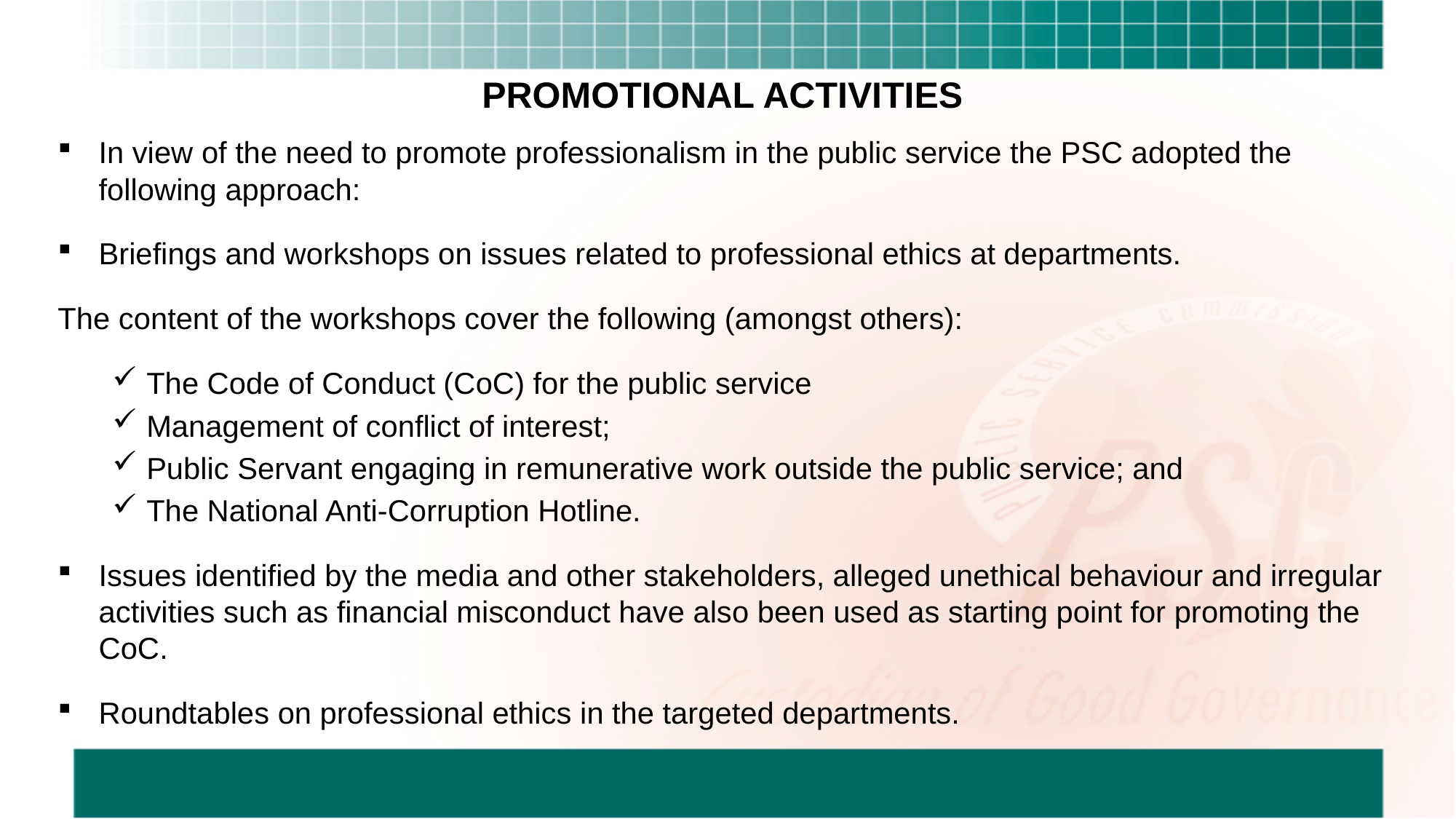

# PROMOTIONAL ACTIVITIES
In view of the need to promote professionalism in the public service the PSC adopted the following approach:

Briefings and workshops on issues related to professional ethics at departments.

The content of the workshops cover the following (amongst others):

The Code of Conduct (CoC) for the public service
Management of conflict of interest;
Public Servant engaging in remunerative work outside the public service; and
The National Anti-Corruption Hotline.

Issues identified by the media and other stakeholders, alleged unethical behaviour and irregular activities such as financial misconduct have also been used as starting point for promoting the CoC.

Roundtables on professional ethics in the targeted departments.